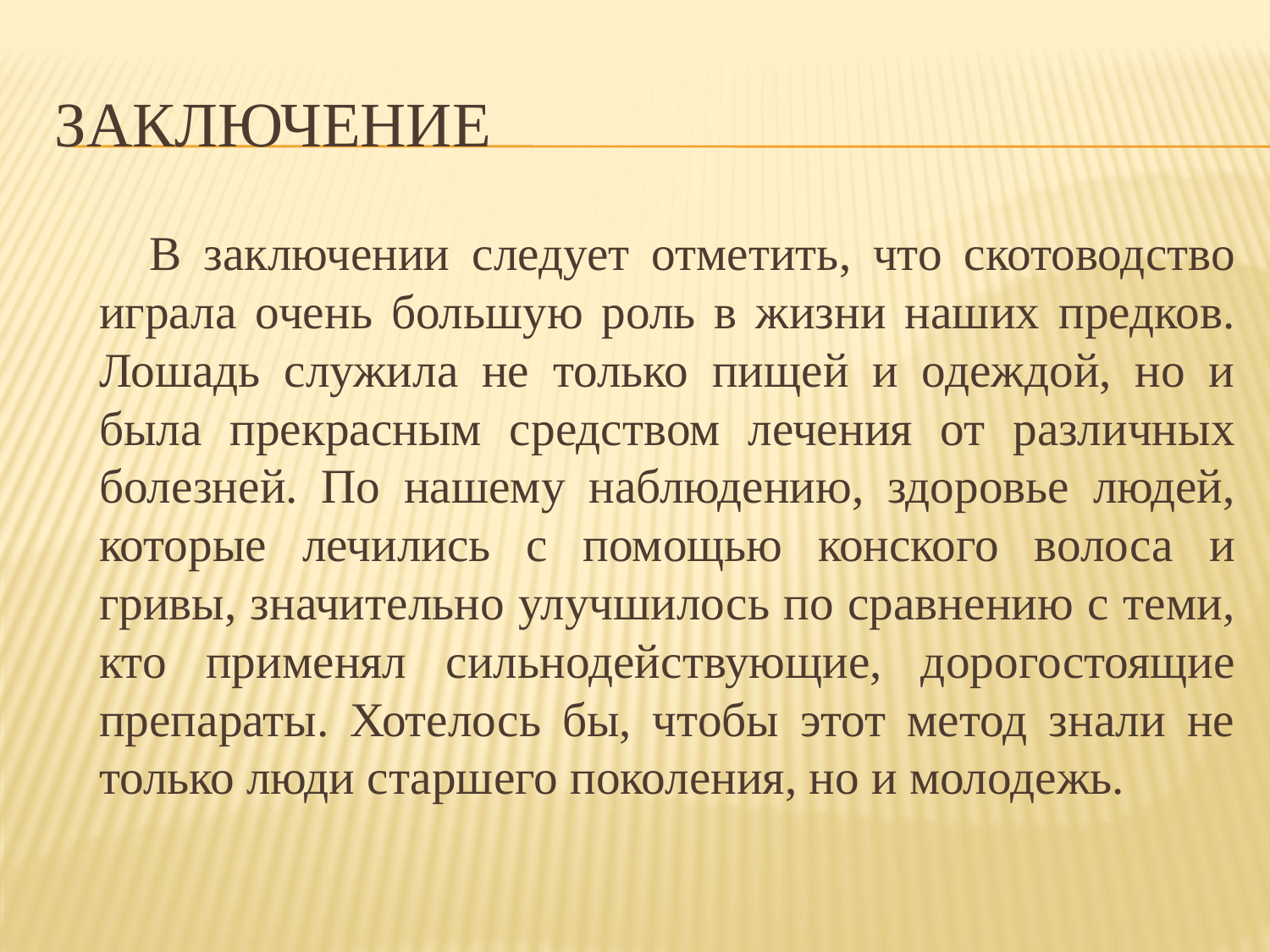

# Заключение
    В заключении следует отметить, что скотоводство играла очень большую роль в жизни наших предков. Лошадь служила не только пищей и одеждой, но и была прекрасным средством лечения от различных болезней. По нашему наблюдению, здоровье людей, которые лечились с помощью конского волоса и гривы, значительно улучшилось по сравнению с теми, кто применял сильнодействующие, дорогостоящие препараты. Хотелось бы, чтобы этот метод знали не только люди старшего поколения, но и молодежь.